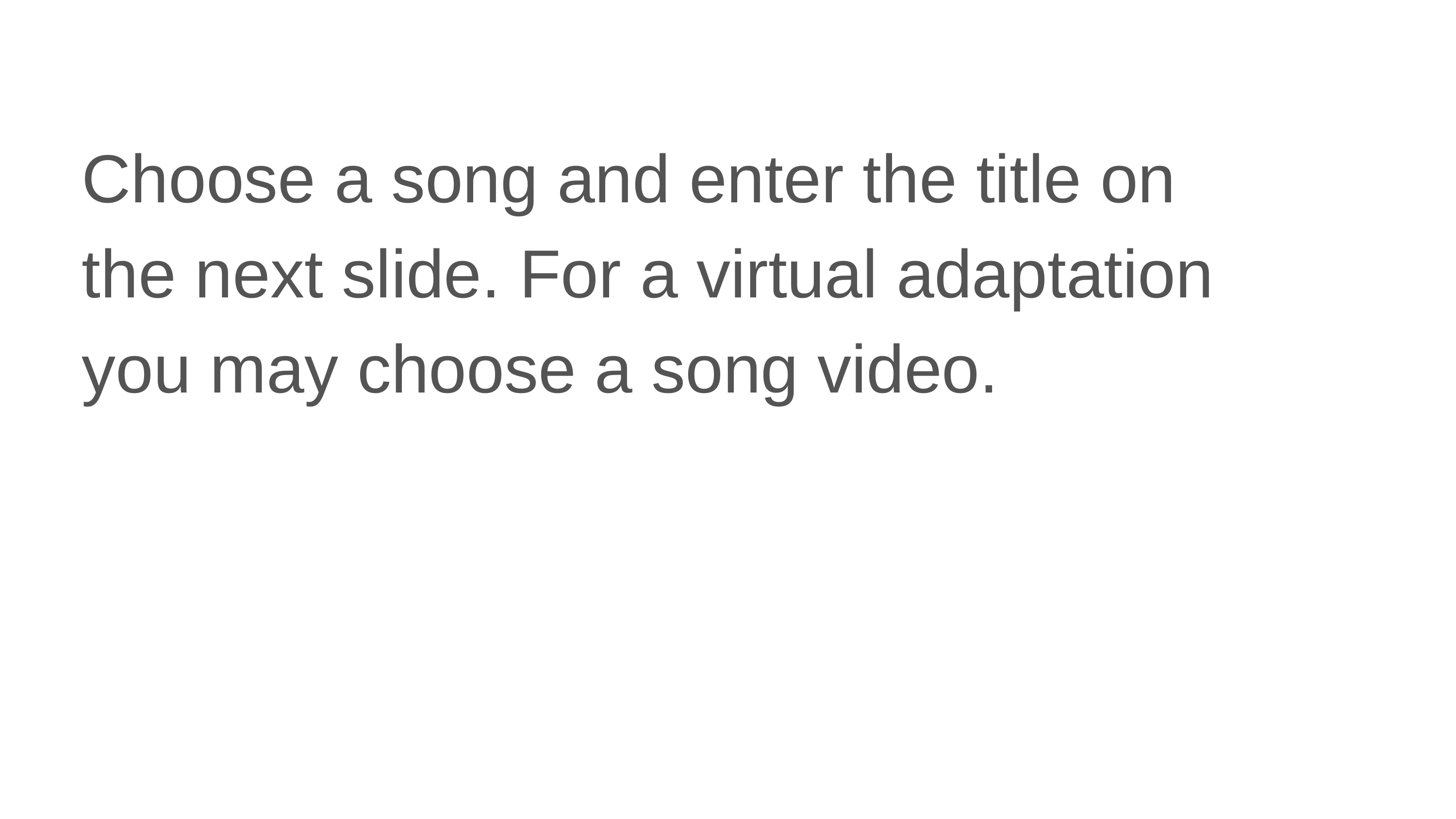

Choose a song and enter the title on the next slide. For a virtual adaptation you may choose a song video.